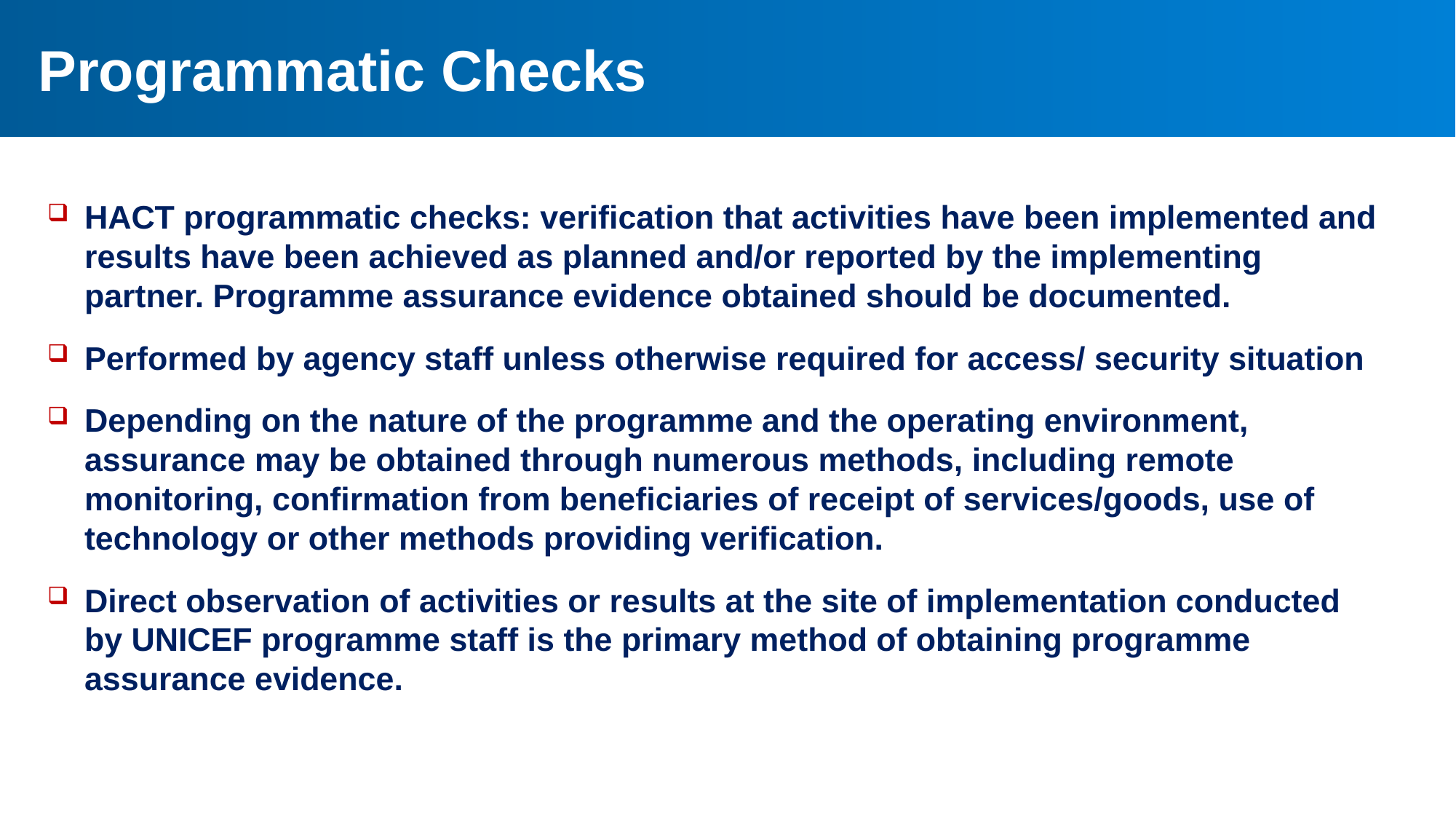

# Programmatic Checks
HACT programmatic checks: verification that activities have been implemented and results have been achieved as planned and/or reported by the implementing partner. Programme assurance evidence obtained should be documented.
Performed by agency staff unless otherwise required for access/ security situation
Depending on the nature of the programme and the operating environment, assurance may be obtained through numerous methods, including remote monitoring, confirmation from beneficiaries of receipt of services/goods, use of technology or other methods providing verification.
Direct observation of activities or results at the site of implementation conducted by UNICEF programme staff is the primary method of obtaining programme assurance evidence.